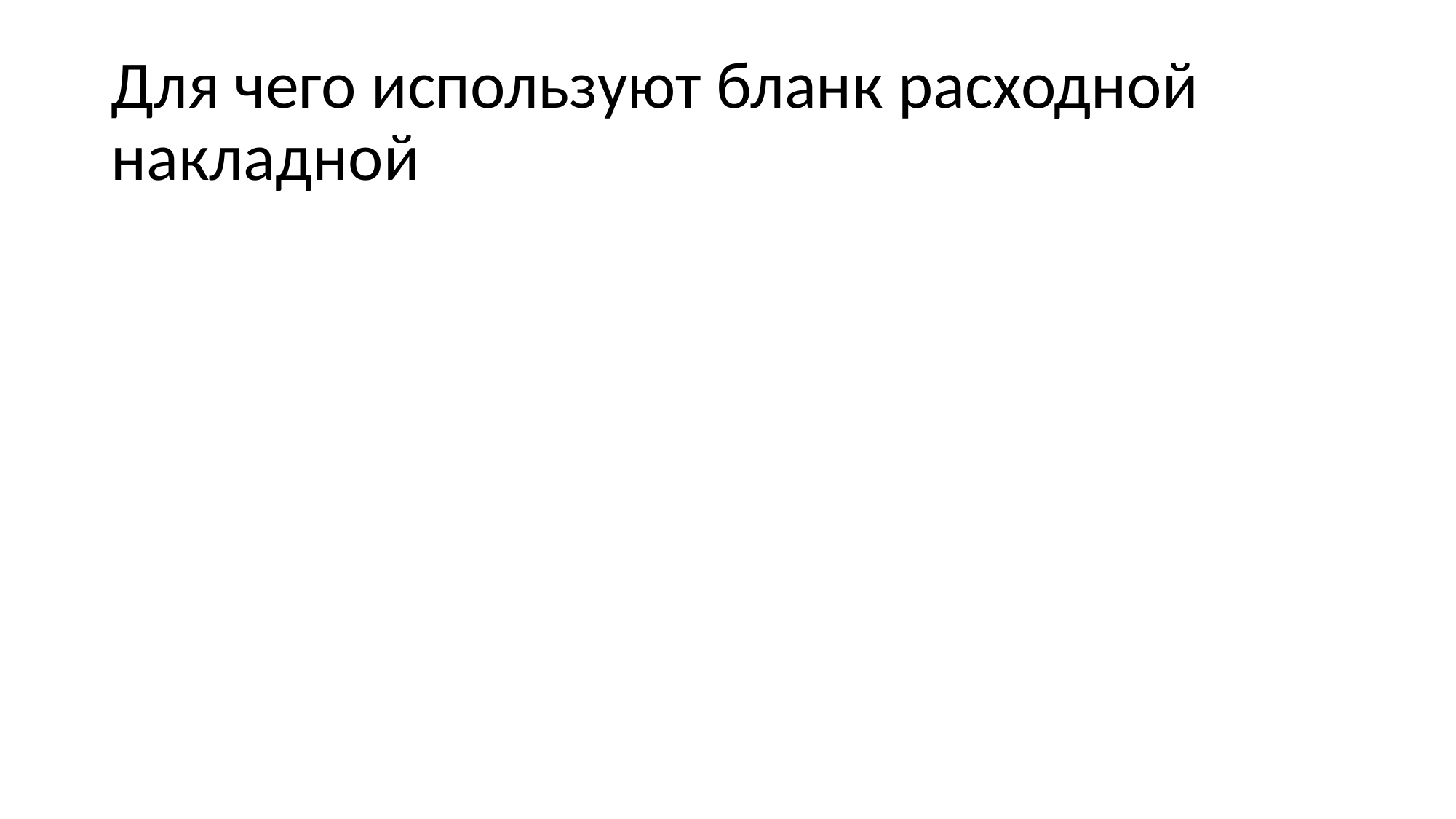

# Для чего используют бланк расходной накладной